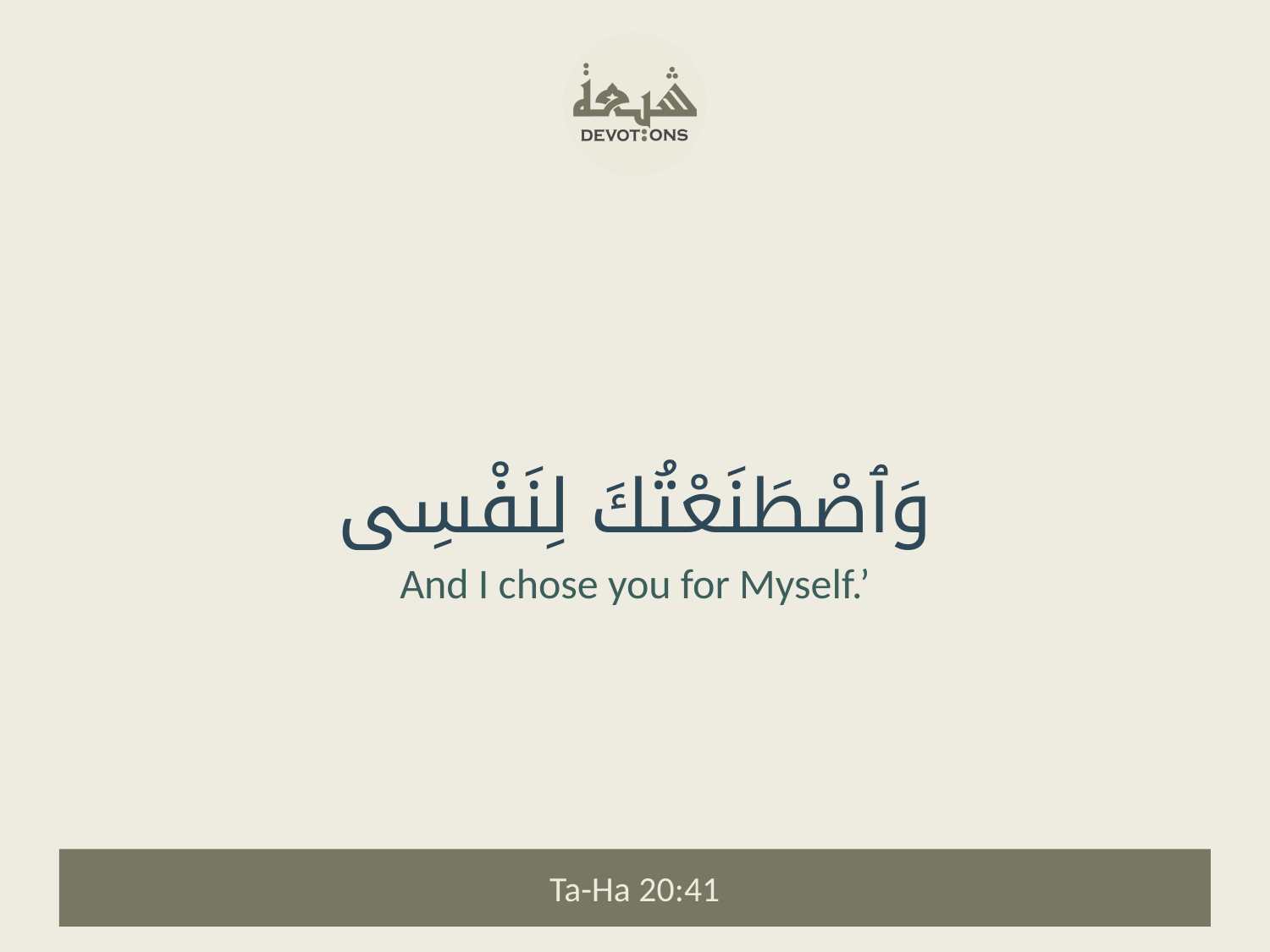

وَٱصْطَنَعْتُكَ لِنَفْسِى
And I chose you for Myself.’
Ta-Ha 20:41